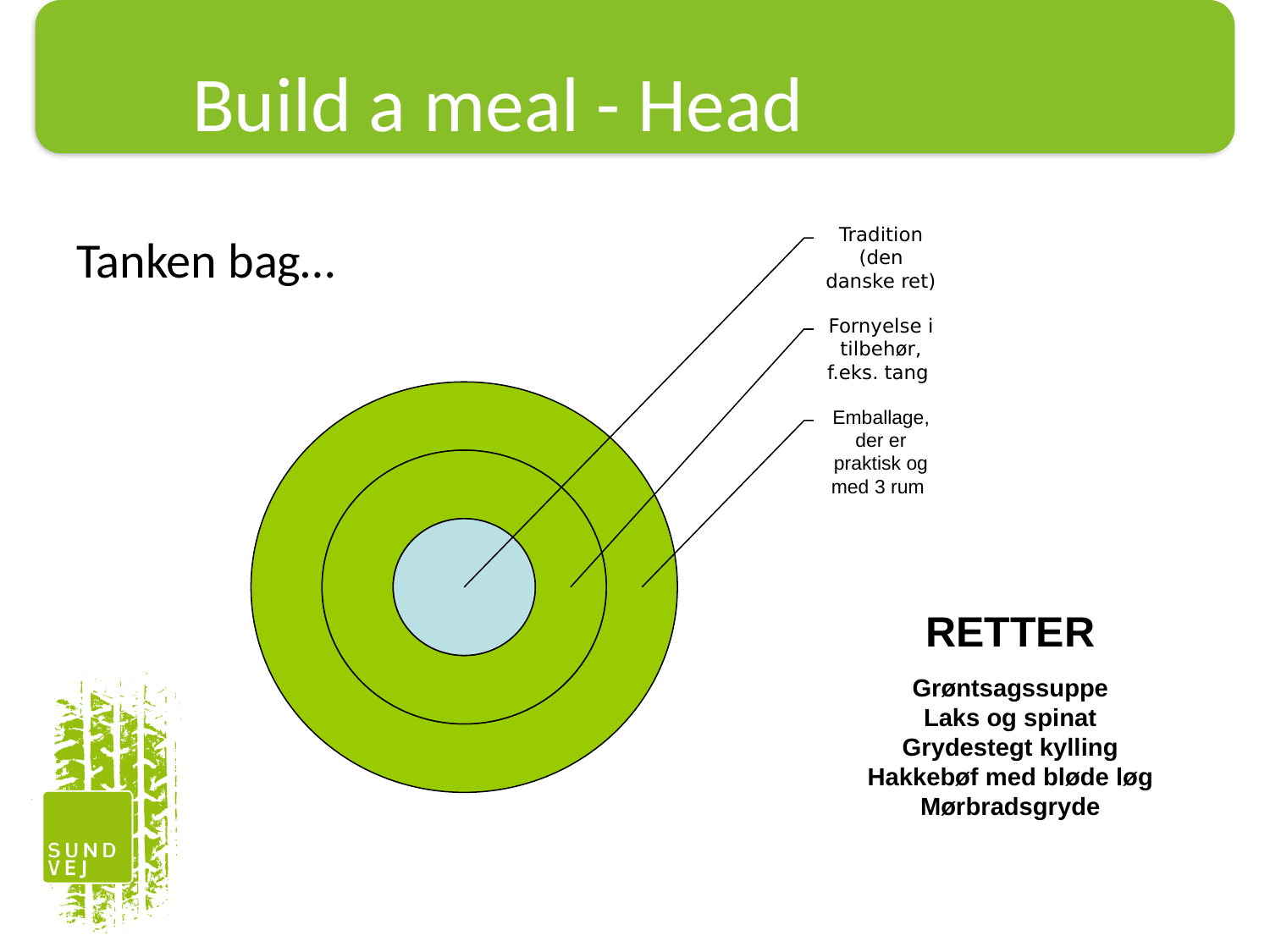

Build a meal - Head
Tanken bag…

Tradition (den danske ret)
Fornyelse i tilbehør, f.eks. tang

Emballage, der er praktisk og med 3 rum

RETTER

Grøntsagssuppe
Laks og spinat
Grydestegt kylling
Hakkebøf med bløde løg
Mørbradsgryde